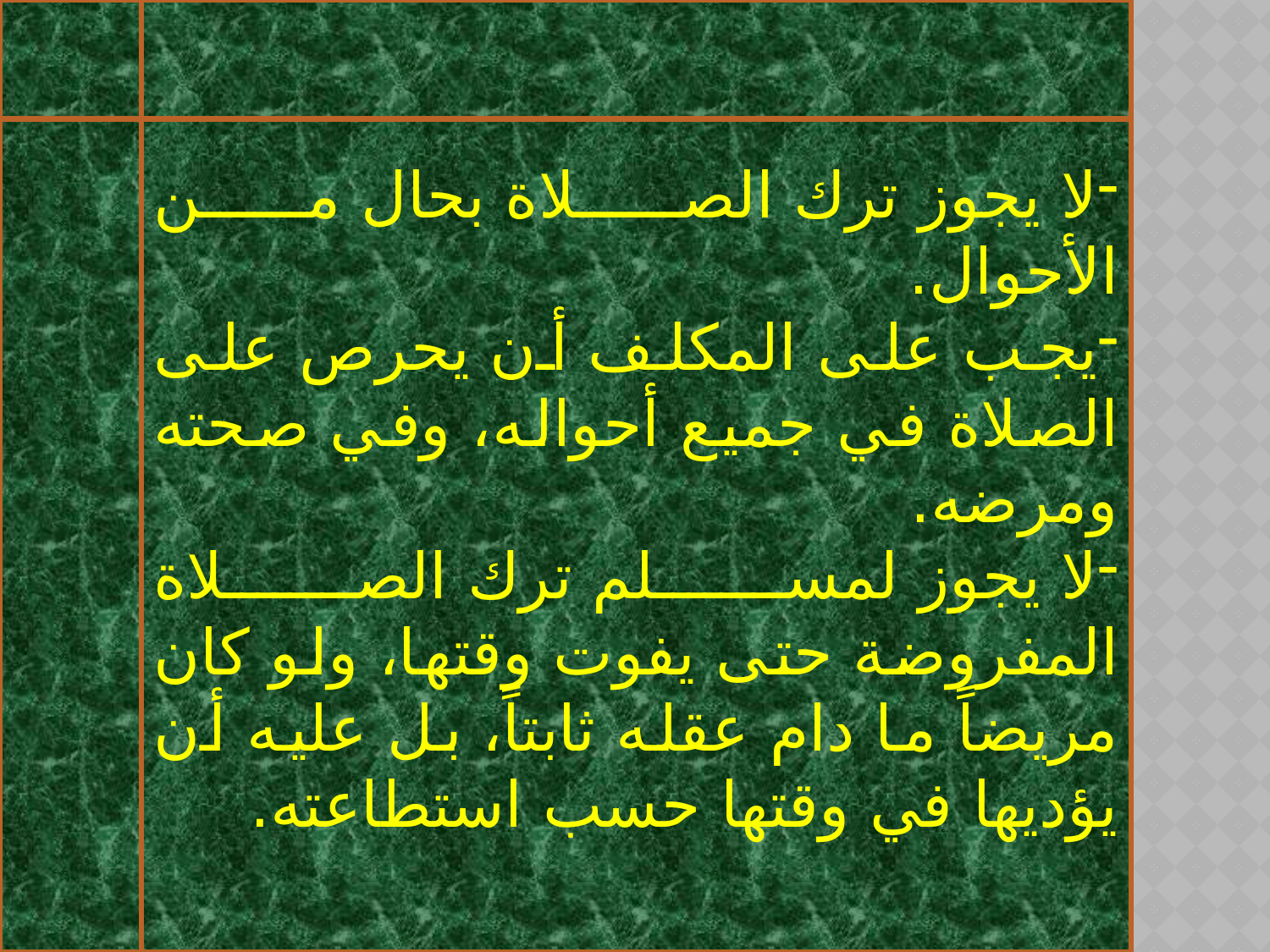

لا يجوز ترك الصلاة بحال من الأحوال.
يجب على المكلف أن يحرص على الصلاة في جميع أحواله، وفي صحته ومرضه.
لا يجوز لمسلم ترك الصلاة المفروضة حتى يفوت وقتها، ولو كان مريضاً ما دام عقله ثابتاً، بل عليه أن يؤديها في وقتها حسب استطاعته.